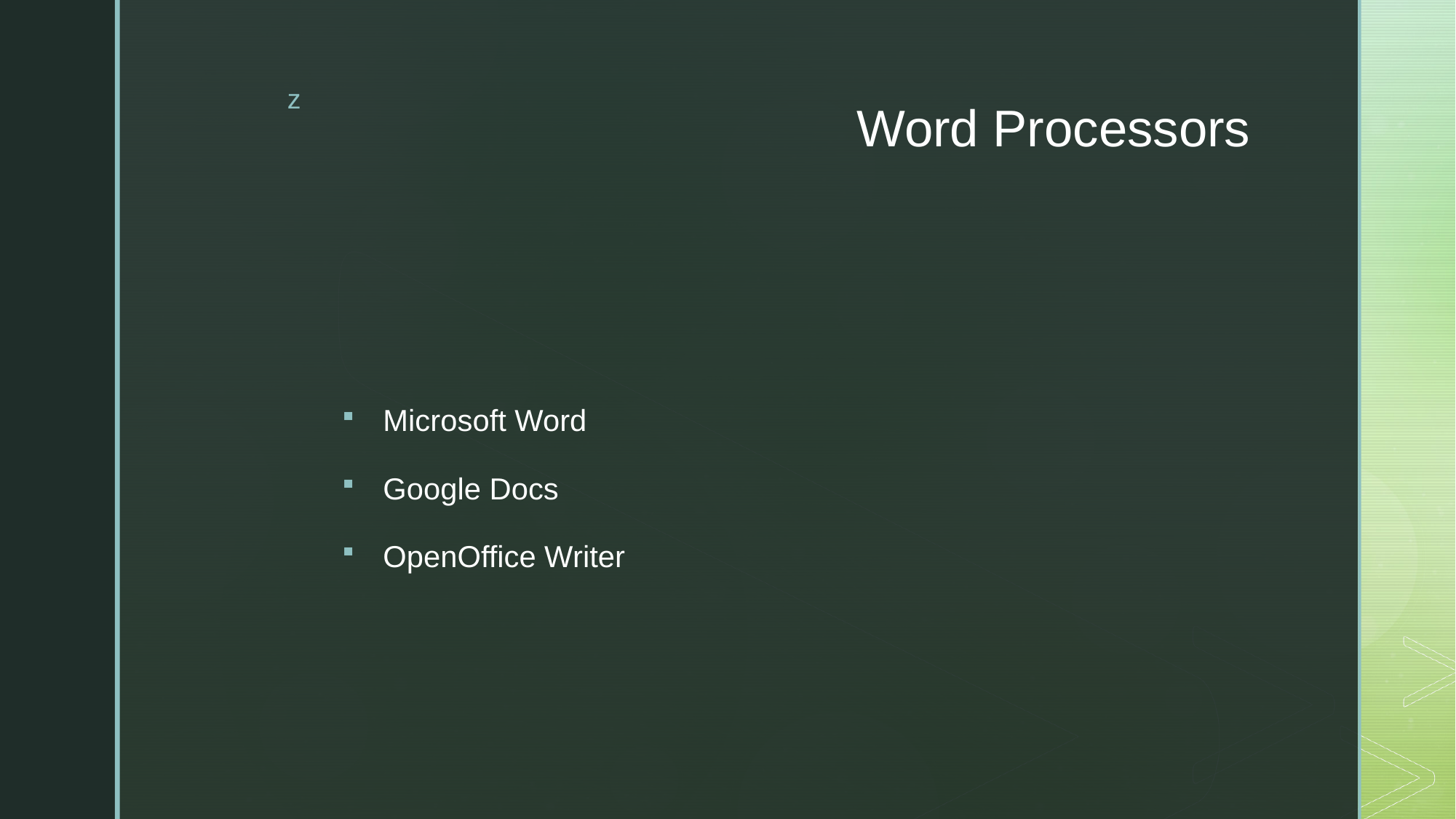

# Word Processors
Microsoft Word
Google Docs
OpenOffice Writer